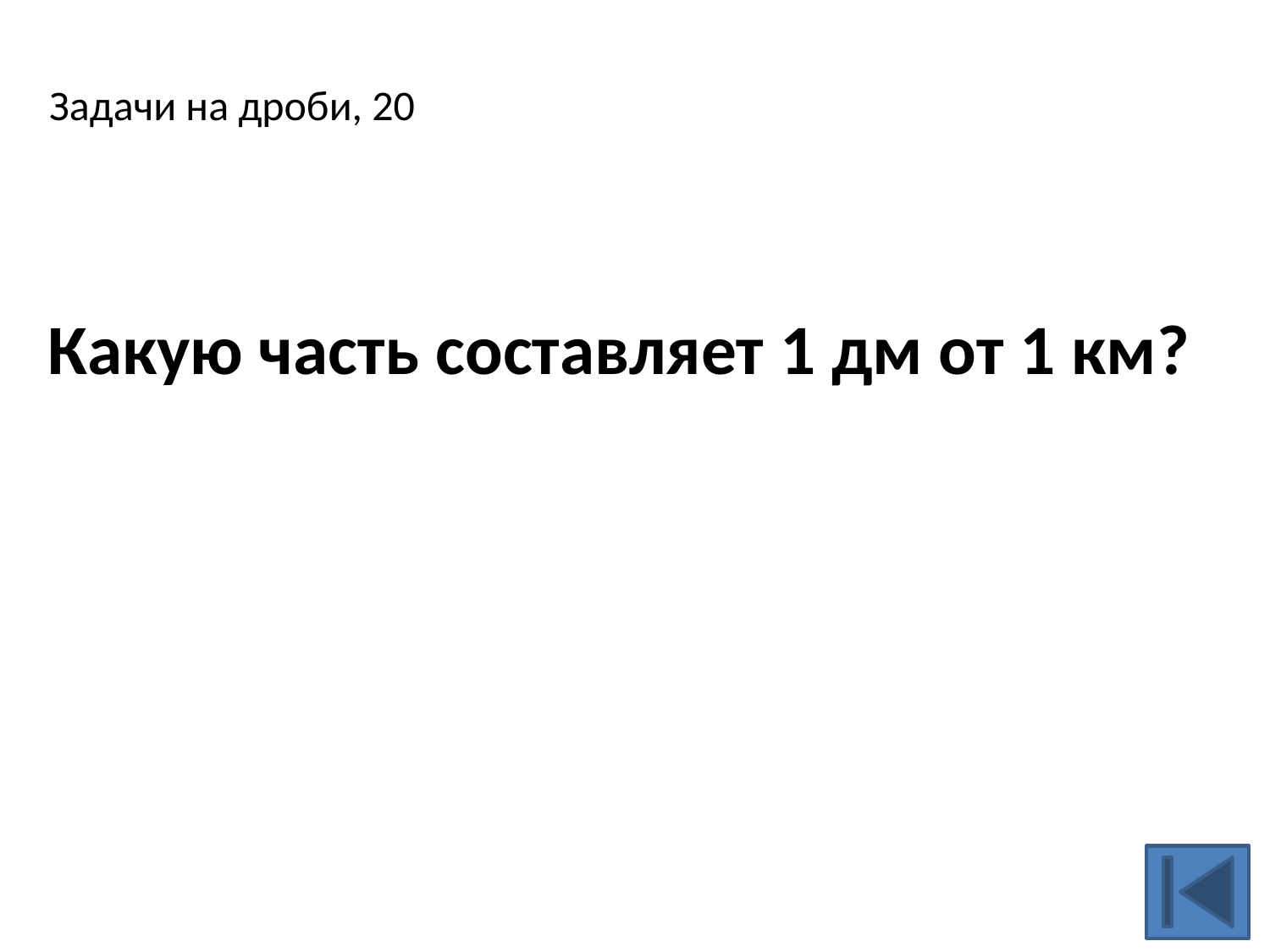

Задачи на дроби, 20
Какую часть составляет 1 дм от 1 км?